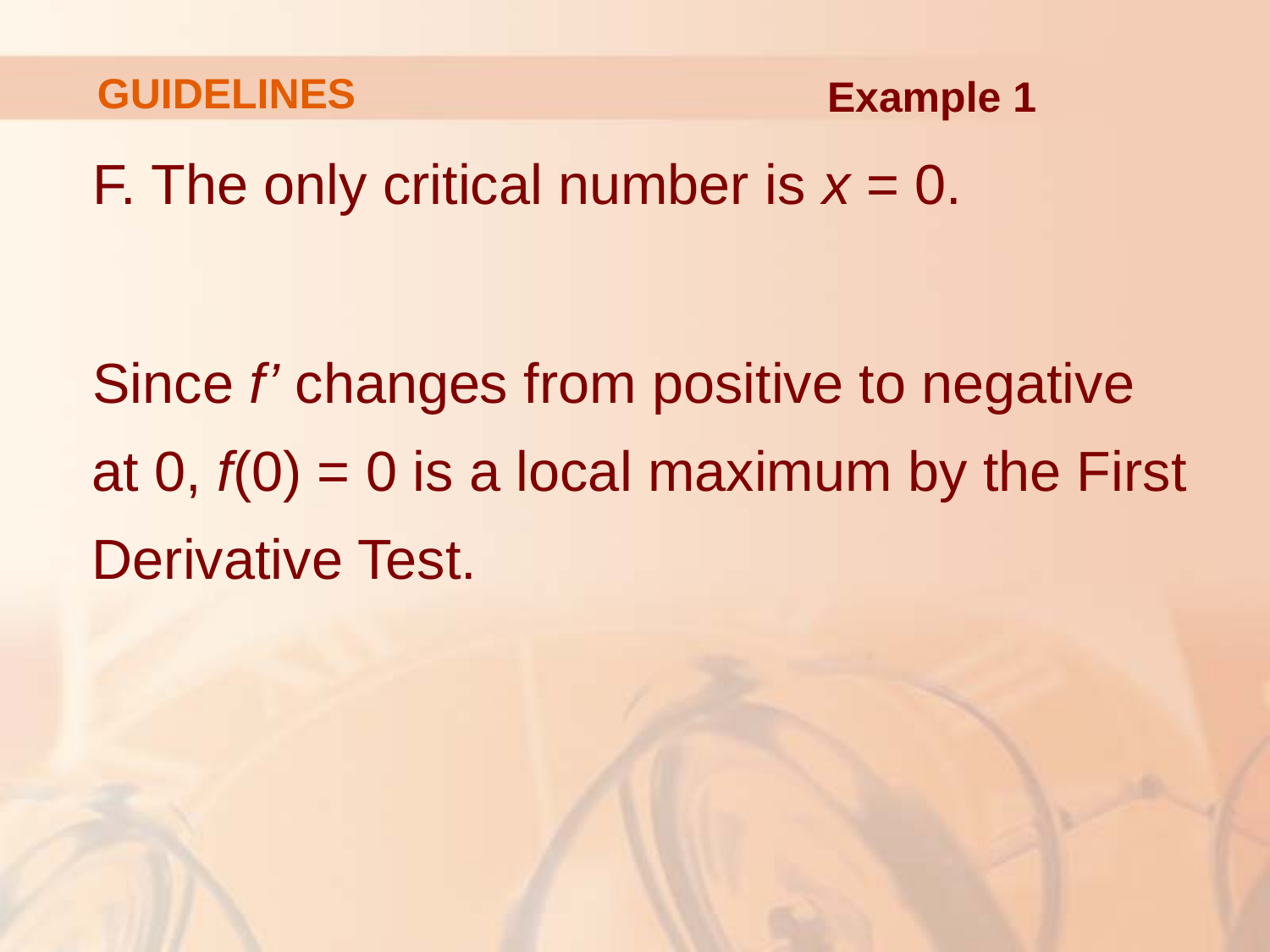

# GUIDELINES
Example 1
F. The only critical number is x = 0.

Since f’ changes from positive to negative
at 0, f(0) = 0 is a local maximum by the First Derivative Test.